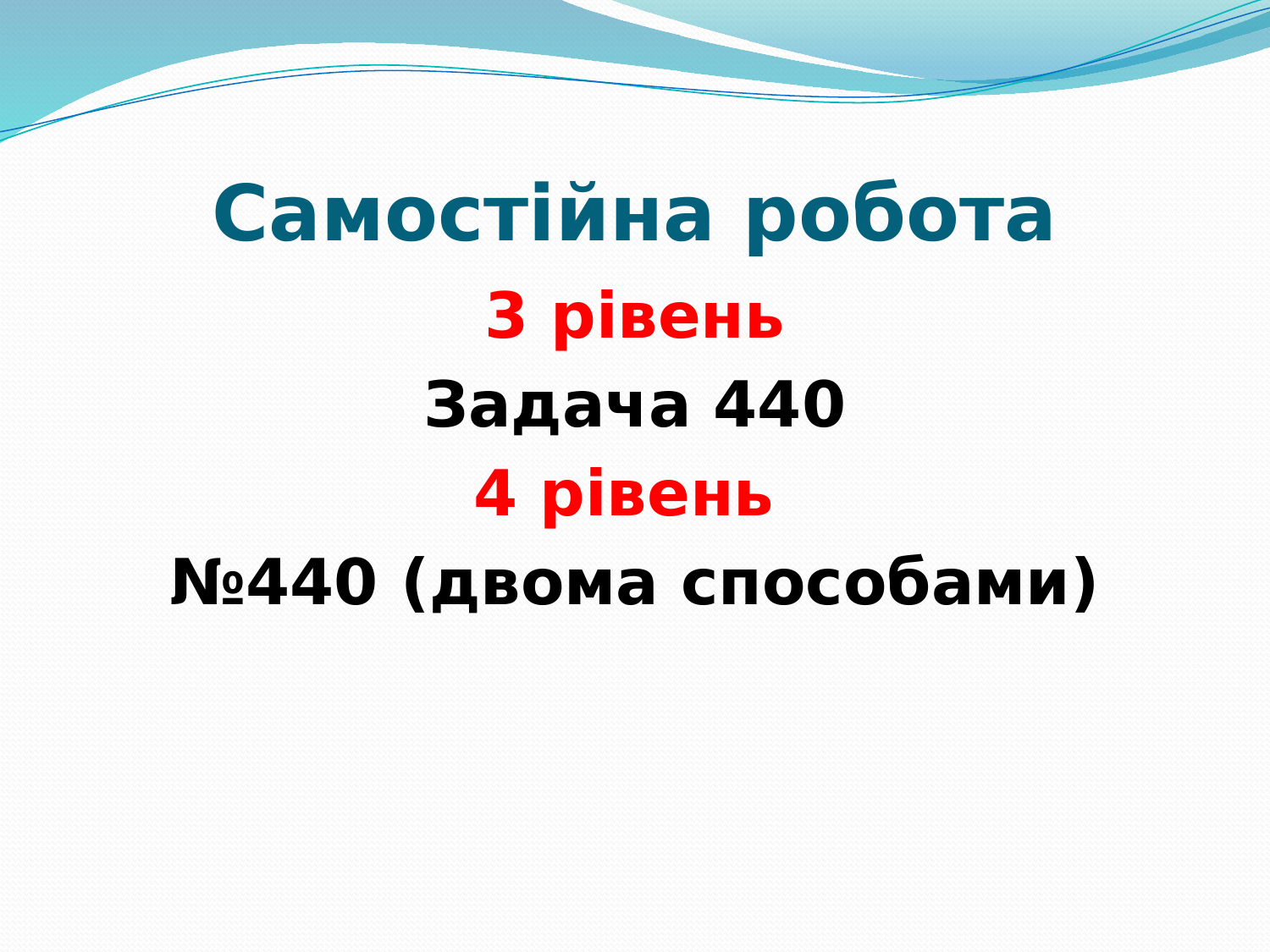

# Самостійна робота
3 рівень
Задача 440
4 рівень
№440 (двома способами)